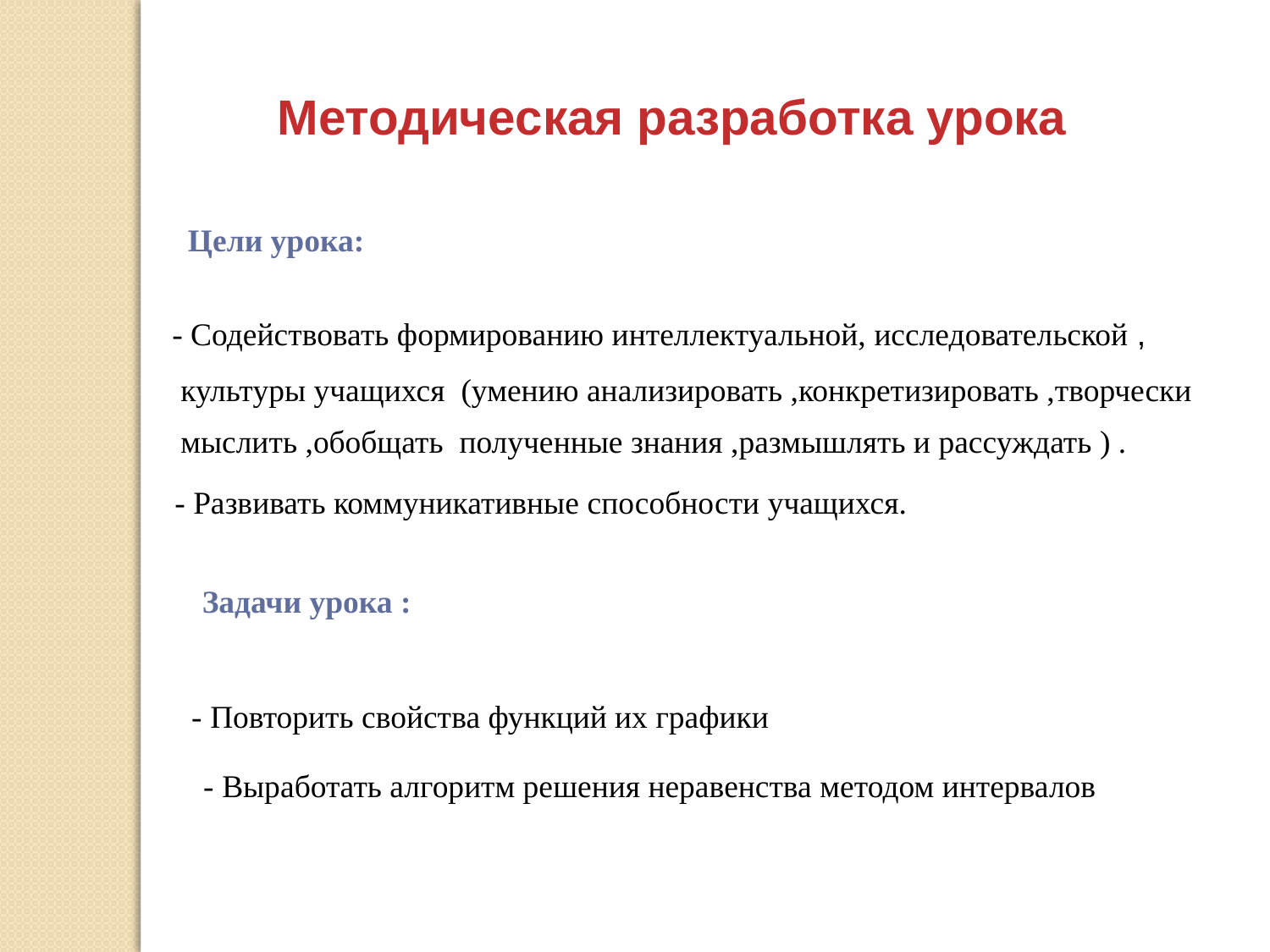

Методическая разработка урока
Цели урока:
- Содействовать формированию интеллектуальной, исследовательской ,
культуры учащихся  (умению анализировать ,конкретизировать ,творчески
мыслить ,обобщать  полученные знания ,размышлять и рассуждать ) .
- Развивать коммуникативные способности учащихся.
Задачи урока :
- Повторить свойства функций их графики
- Выработать алгоритм решения неравенства методом интервалов